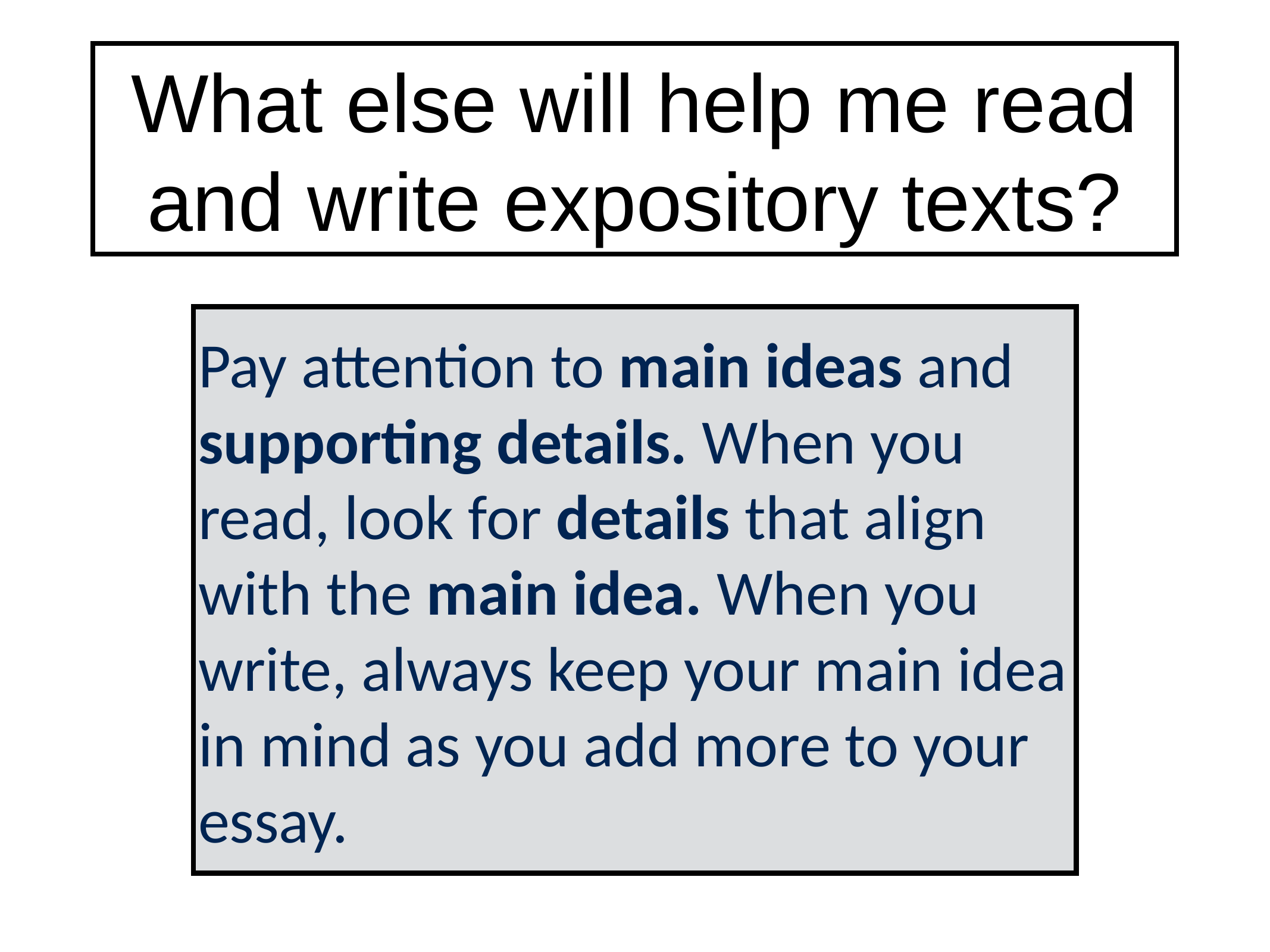

# What else will help me read and write expository texts?
Pay attention to main ideas and supporting details. When you read, look for details that align with the main idea. When you write, always keep your main idea in mind as you add more to your essay.